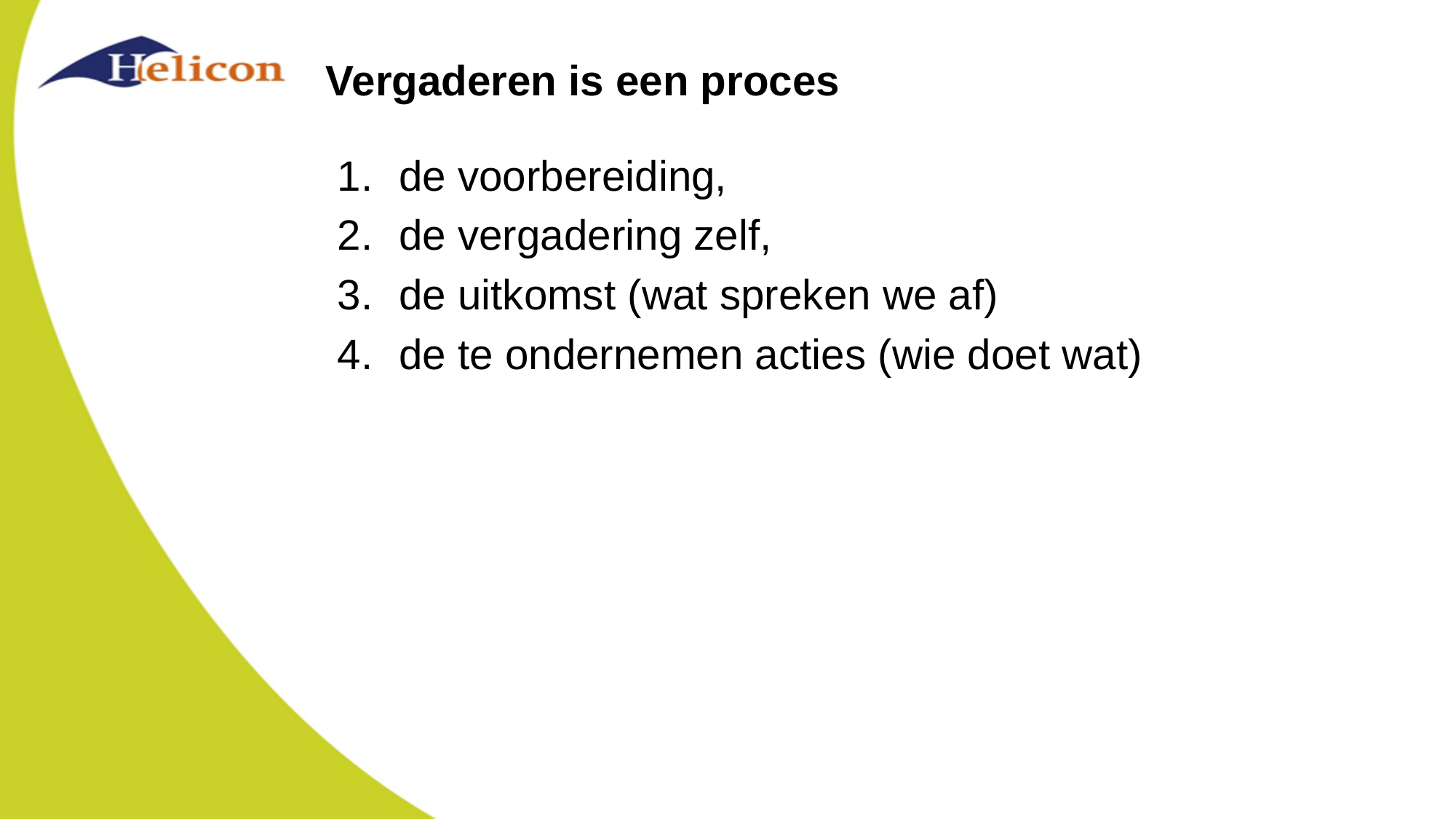

# Vergaderen is een proces
de voorbereiding,
de vergadering zelf,
de uitkomst (wat spreken we af)
de te ondernemen acties (wie doet wat)